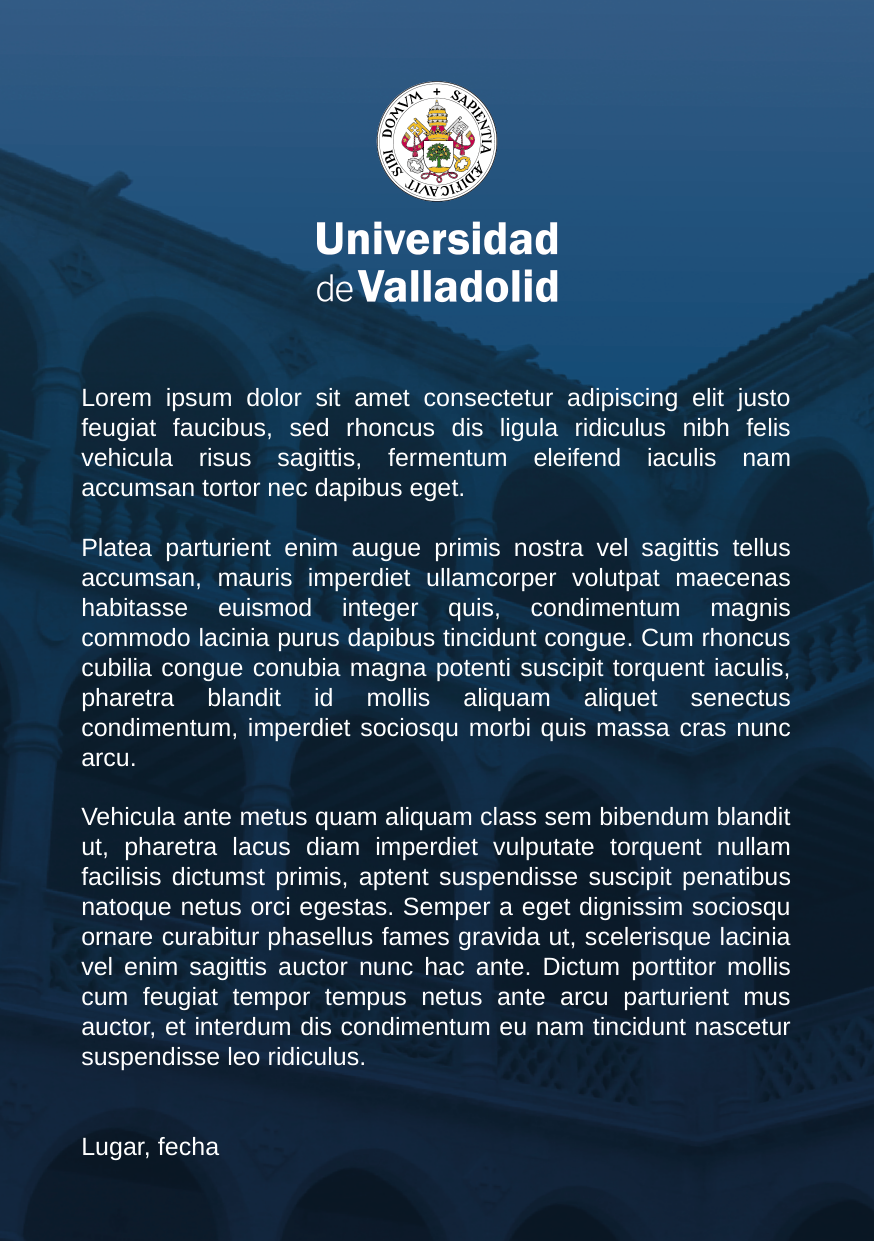

Lorem ipsum dolor sit amet consectetur adipiscing elit justo feugiat faucibus, sed rhoncus dis ligula ridiculus nibh felis vehicula risus sagittis, fermentum eleifend iaculis nam accumsan tortor nec dapibus eget.

Platea parturient enim augue primis nostra vel sagittis tellus accumsan, mauris imperdiet ullamcorper volutpat maecenas habitasse euismod integer quis, condimentum magnis commodo lacinia purus dapibus tincidunt congue. Cum rhoncus cubilia congue conubia magna potenti suscipit torquent iaculis, pharetra blandit id mollis aliquam aliquet senectus condimentum, imperdiet sociosqu morbi quis massa cras nunc arcu.

Vehicula ante metus quam aliquam class sem bibendum blandit ut, pharetra lacus diam imperdiet vulputate torquent nullam facilisis dictumst primis, aptent suspendisse suscipit penatibus natoque netus orci egestas. Semper a eget dignissim sociosqu ornare curabitur phasellus fames gravida ut, scelerisque lacinia vel enim sagittis auctor nunc hac ante. Dictum porttitor mollis cum feugiat tempor tempus netus ante arcu parturient mus auctor, et interdum dis condimentum eu nam tincidunt nascetur suspendisse leo ridiculus.

Lugar, fecha